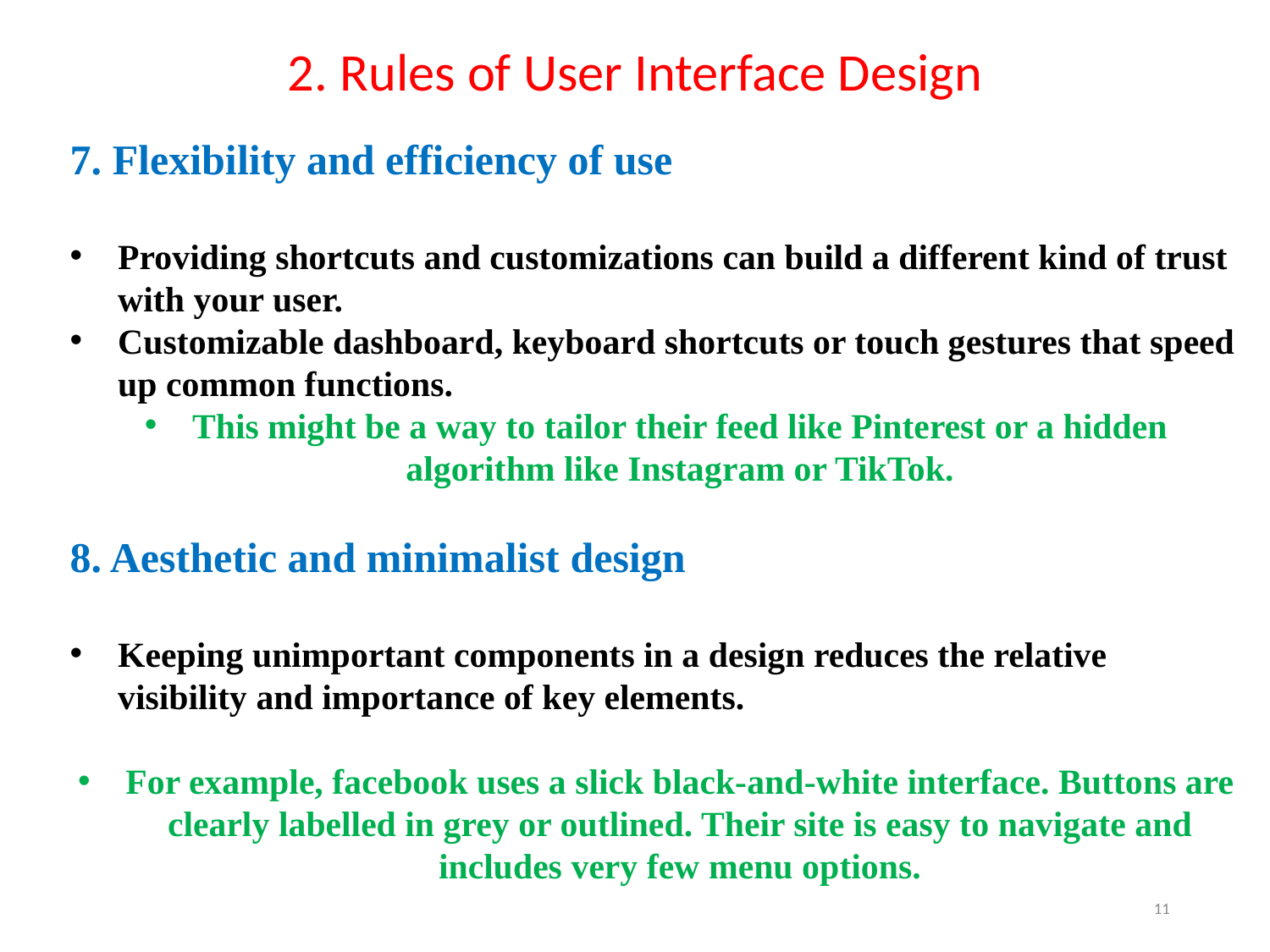

# 2. Rules of User Interface Design
7. Flexibility and efficiency of use

Providing shortcuts and customizations can build a different kind of trust with your user.
Customizable dashboard, keyboard shortcuts or touch gestures that speed up common functions.
This might be a way to tailor their feed like Pinterest or a hidden algorithm like Instagram or TikTok.

8. Aesthetic and minimalist design

Keeping unimportant components in a design reduces the relative visibility and importance of key elements.

For example, facebook uses a slick black-and-white interface. Buttons are clearly labelled in grey or outlined. Their site is easy to navigate and includes very few menu options.
11